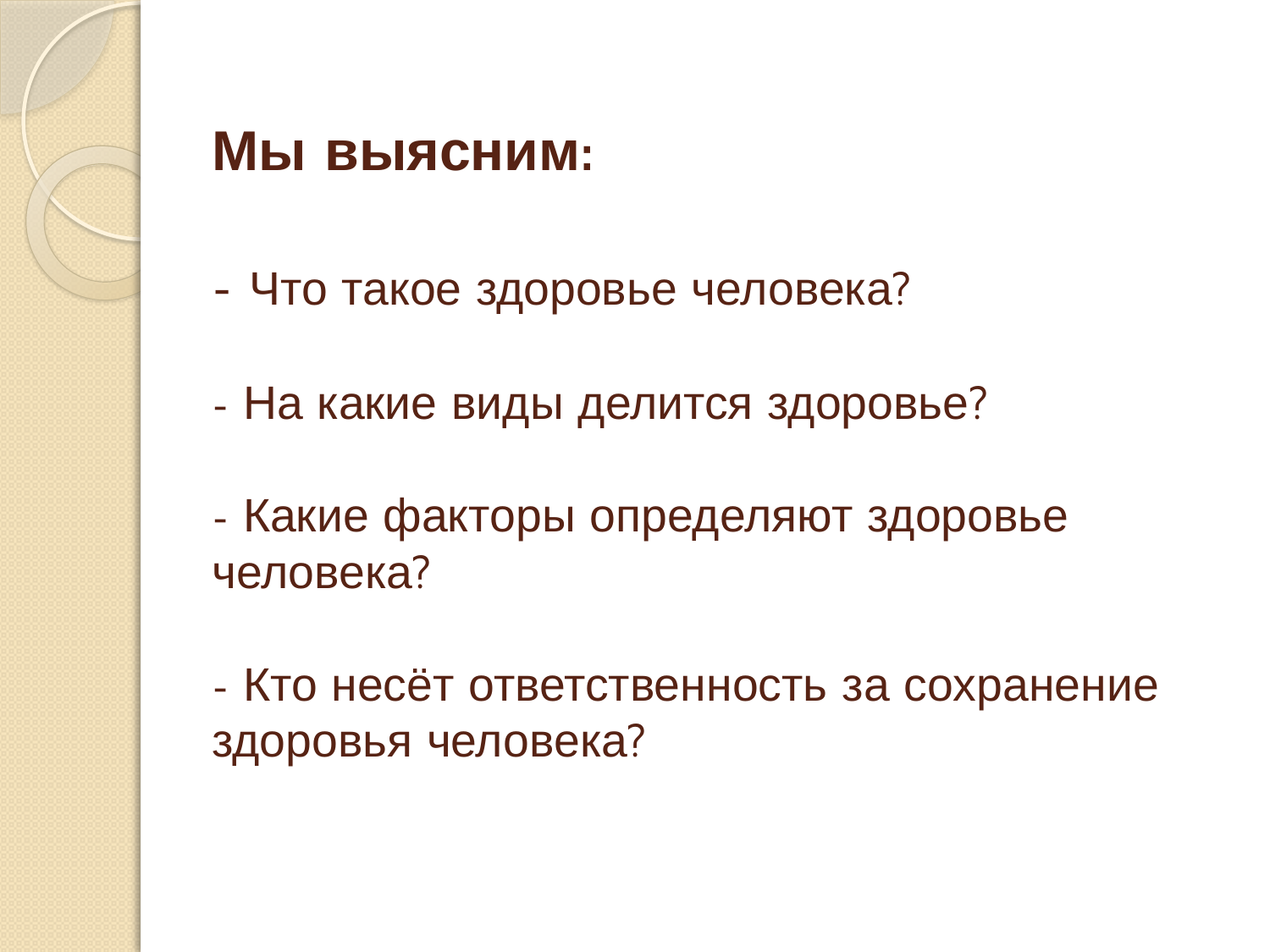

# Мы выясним: - Что такое здоровье человека? - На какие виды делится здоровье? - Какие факторы определяют здоровье человека? - Кто несёт ответственность за сохранение здоровья человека?